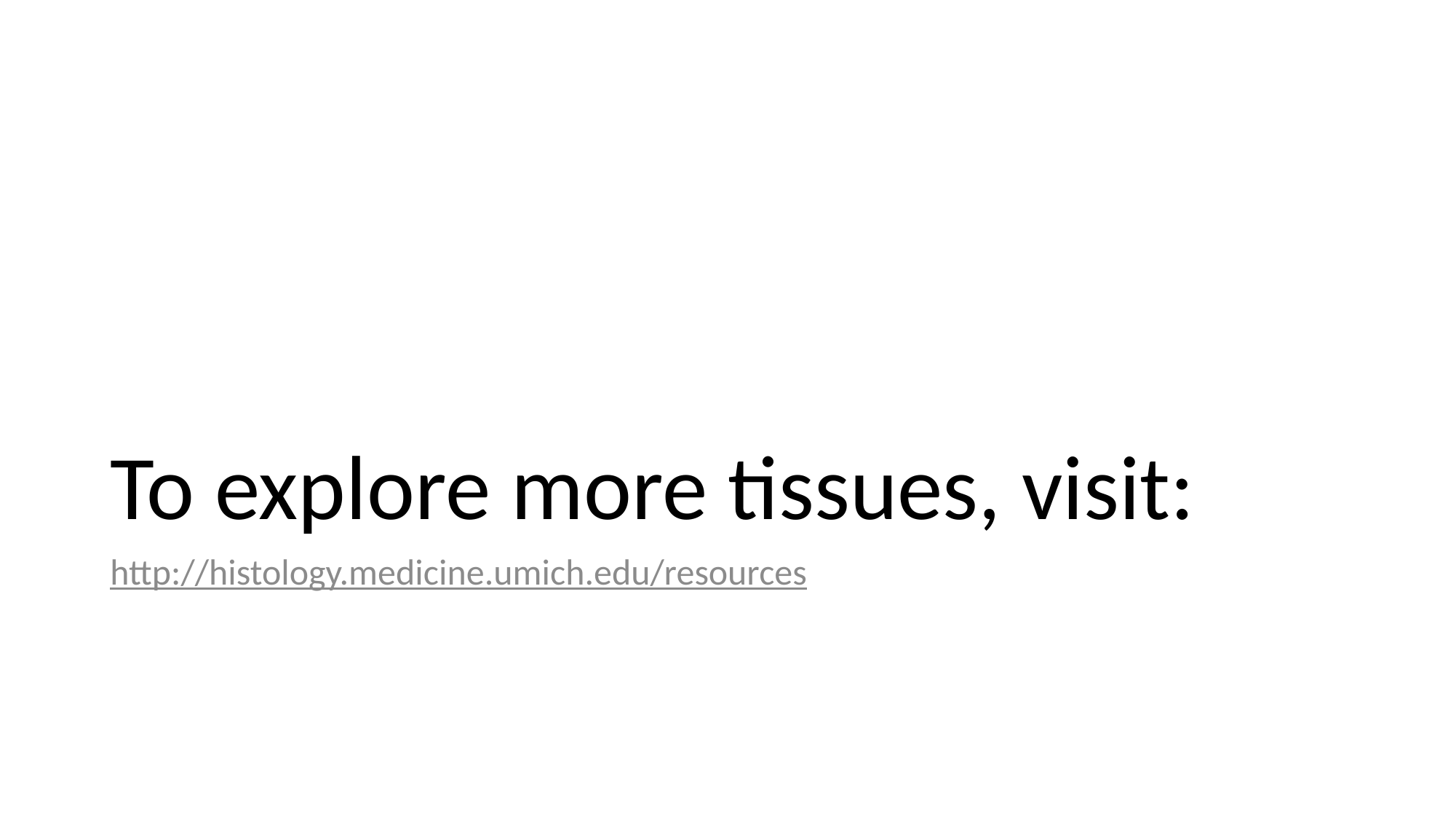

# To explore more tissues, visit:
http://histology.medicine.umich.edu/resources